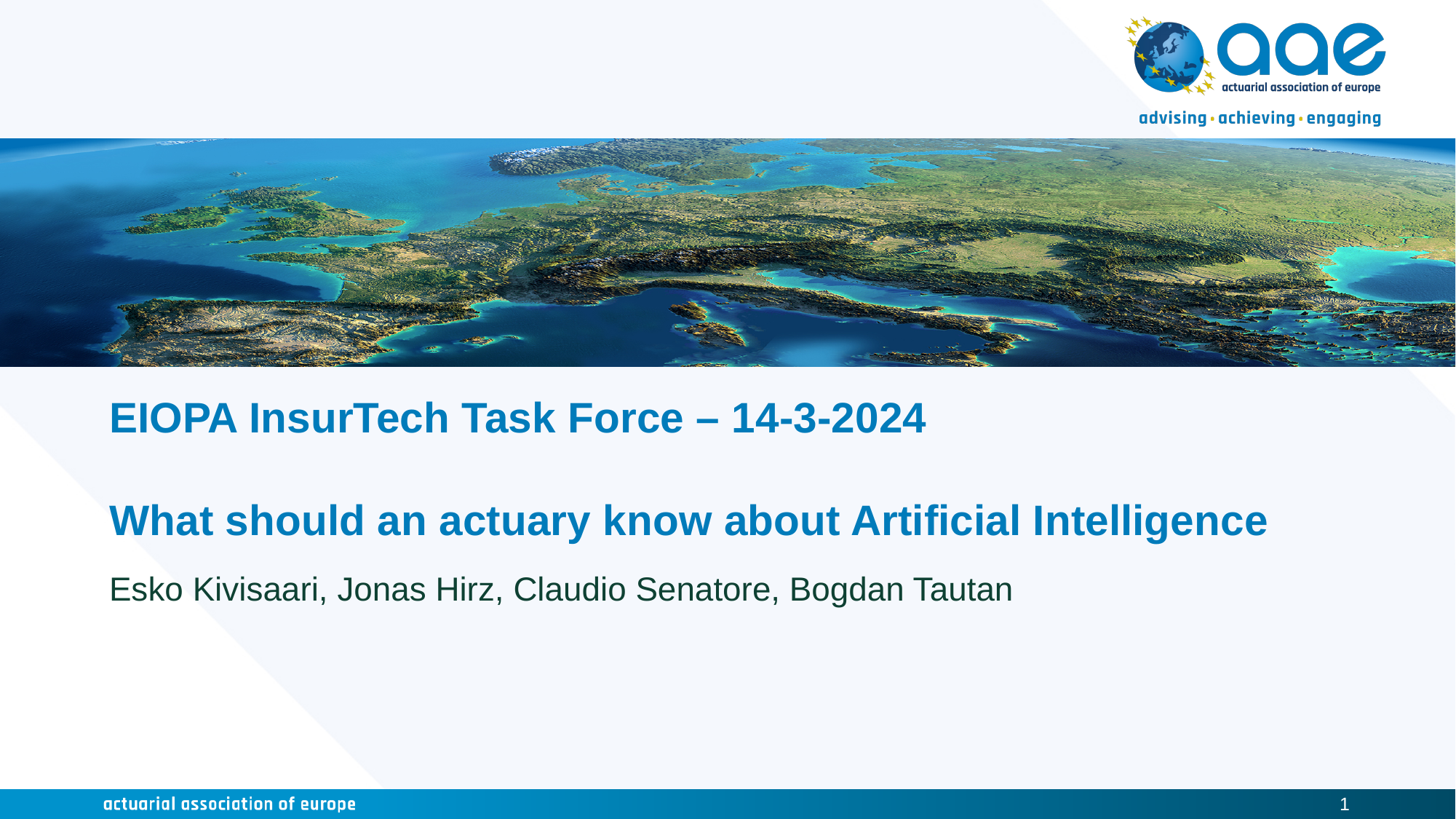

# EIOPA InsurTech Task Force – 14-3-2024 What should an actuary know about Artificial Intelligence
Esko Kivisaari, Jonas Hirz, Claudio Senatore, Bogdan Tautan
1